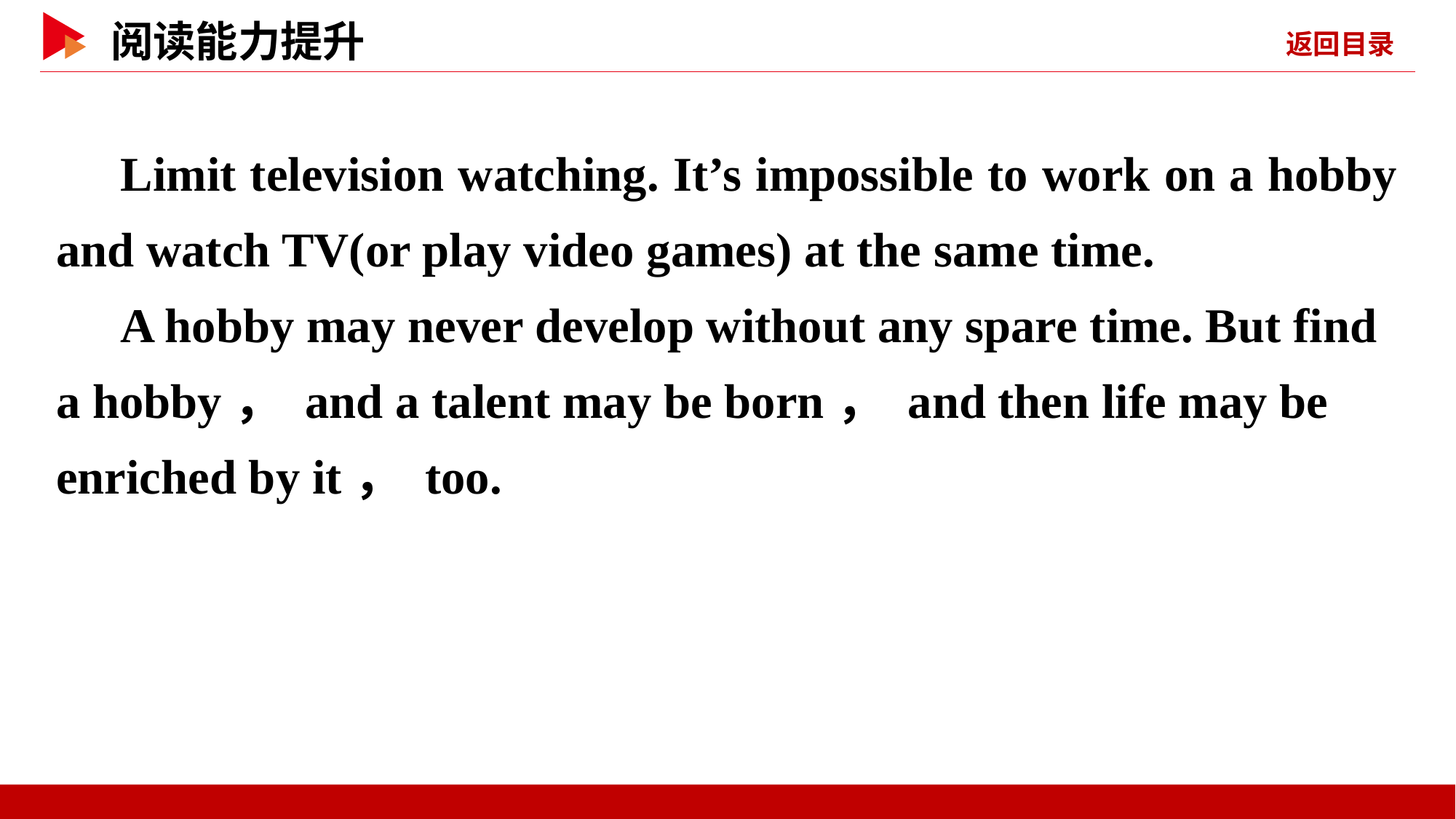

Limit television watching. It’s impossible to work on a hobby and watch TV(or play video games) at the same time.
A hobby may never develop without any spare time. But find a hobby， and a talent may be born， and then life may be enriched by it， too.